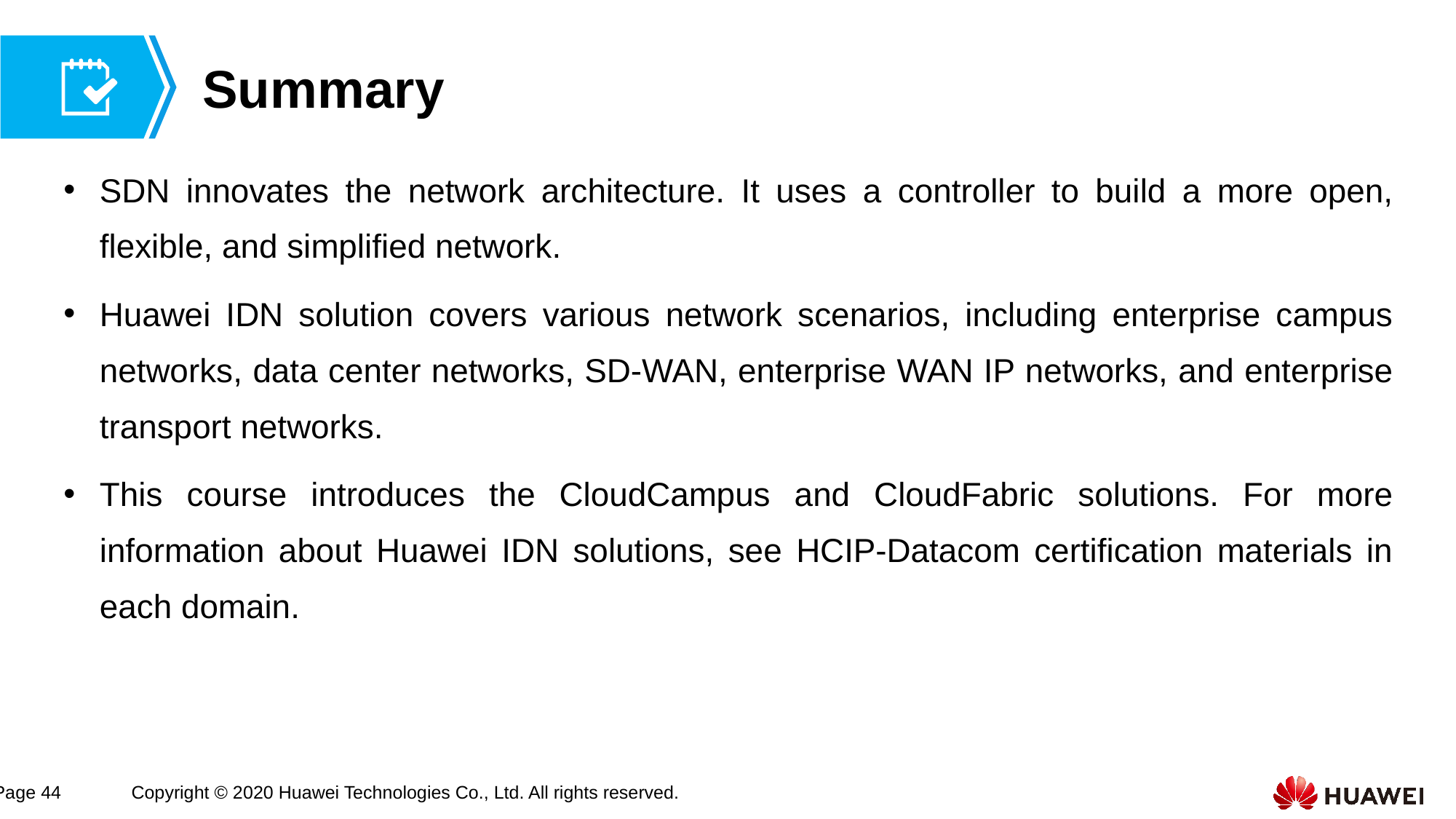

SDN innovates the network architecture. It uses a controller to build a more open, flexible, and simplified network.
Huawei IDN solution covers various network scenarios, including enterprise campus networks, data center networks, SD-WAN, enterprise WAN IP networks, and enterprise transport networks.
This course introduces the CloudCampus and CloudFabric solutions. For more information about Huawei IDN solutions, see HCIP-Datacom certification materials in each domain.